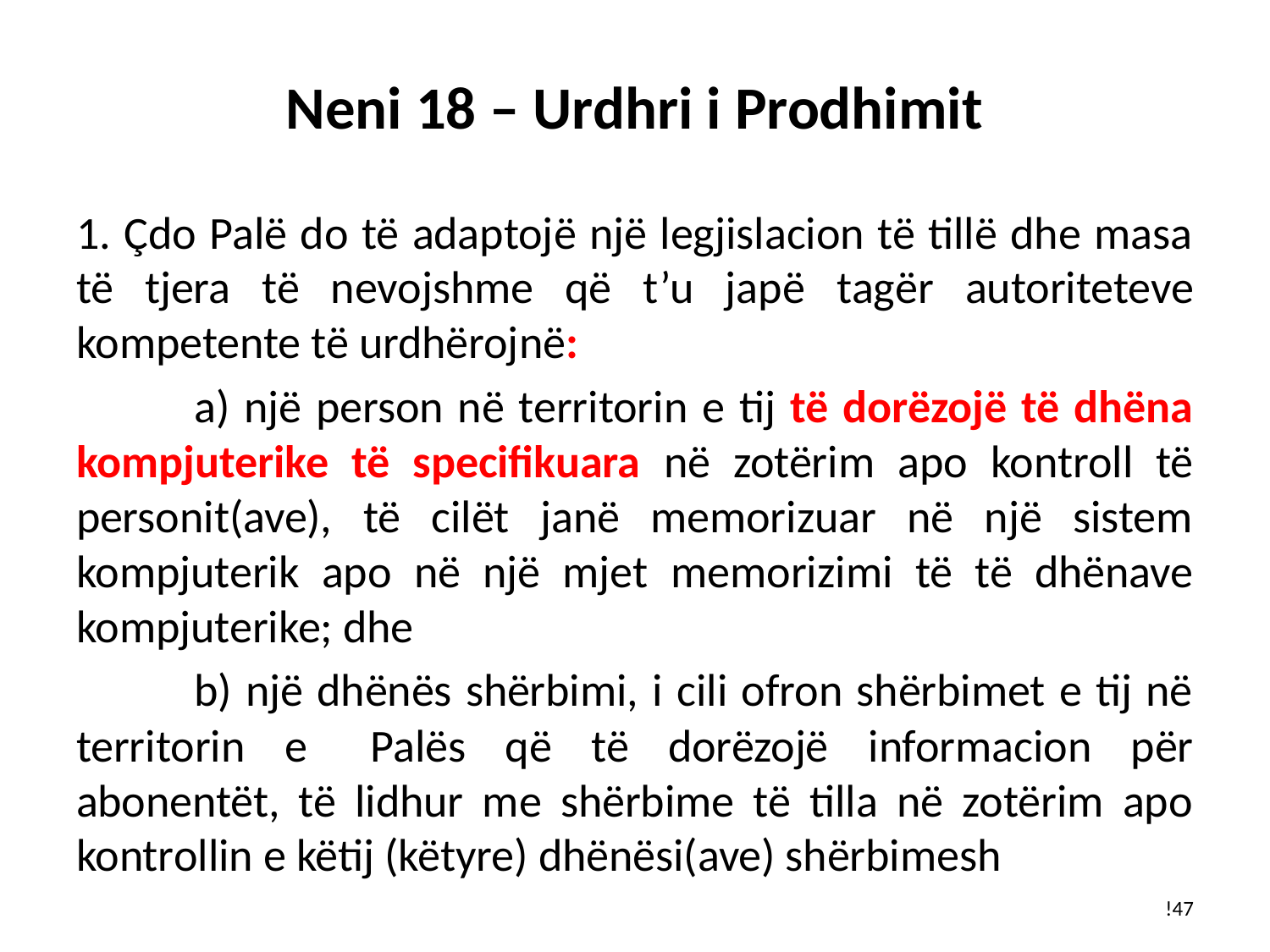

# Neni 18 – Urdhri i Prodhimit
1. Çdo Palë do të adaptojë një legjislacion të tillë dhe masa të tjera të nevojshme që t’u japë tagër autoriteteve kompetente të urdhërojnë:
	a) një person në territorin e tij të dorëzojë të dhëna kompjuterike të specifikuara në zotërim apo kontroll të personit(ave), të cilët janë memorizuar në një sistem kompjuterik apo në një mjet memorizimi të të dhënave kompjuterike; dhe
	b) një dhënës shërbimi, i cili ofron shërbimet e tij në territorin e 	Palës që të dorëzojë informacion për abonentët, të lidhur me shërbime të tilla në zotërim apo kontrollin e këtij (këtyre) dhënësi(ave) shërbimesh
!47